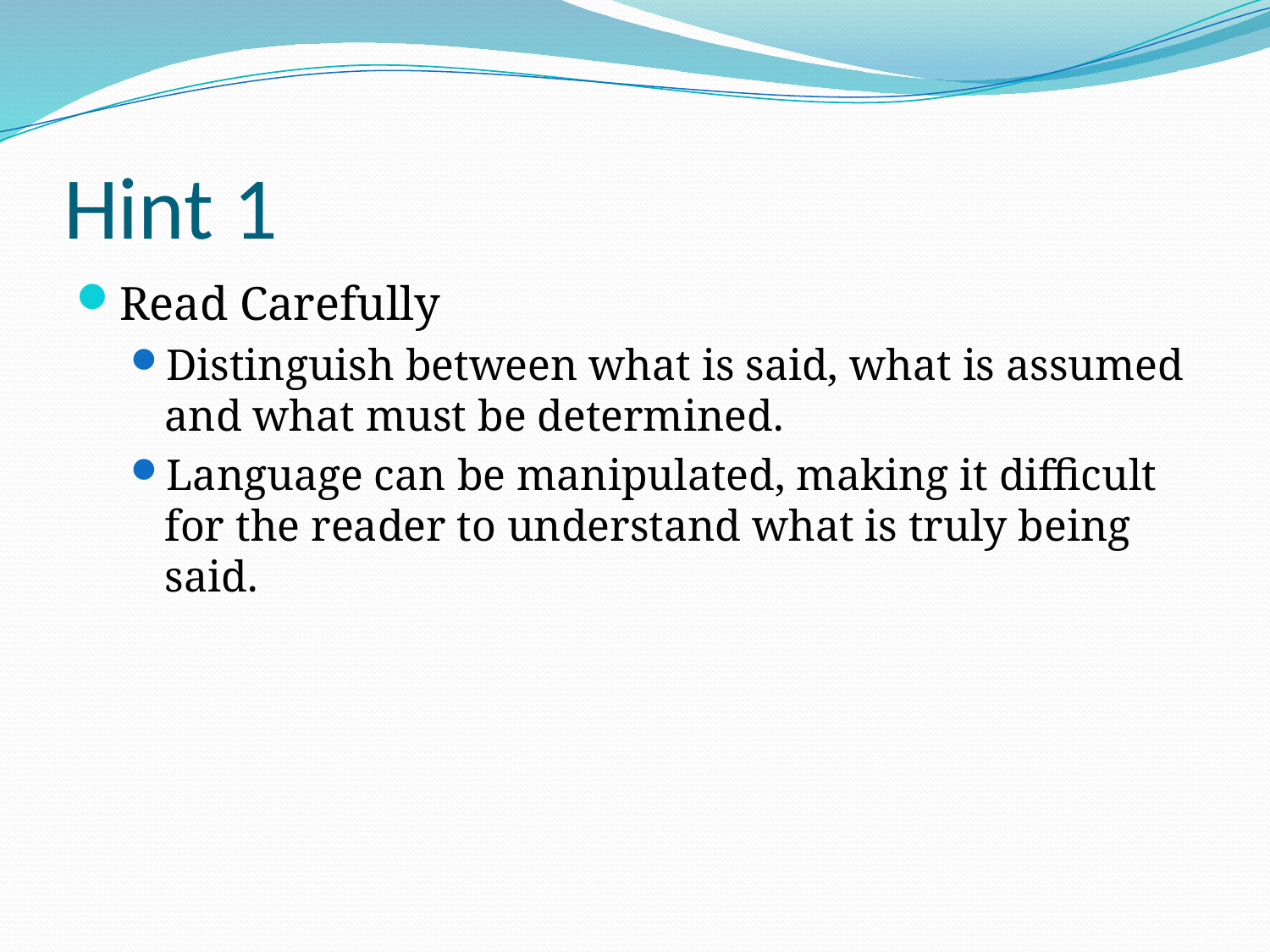

# Hint 1
Read Carefully
Distinguish between what is said, what is assumed and what must be determined.
Language can be manipulated, making it difficult for the reader to understand what is truly being said.